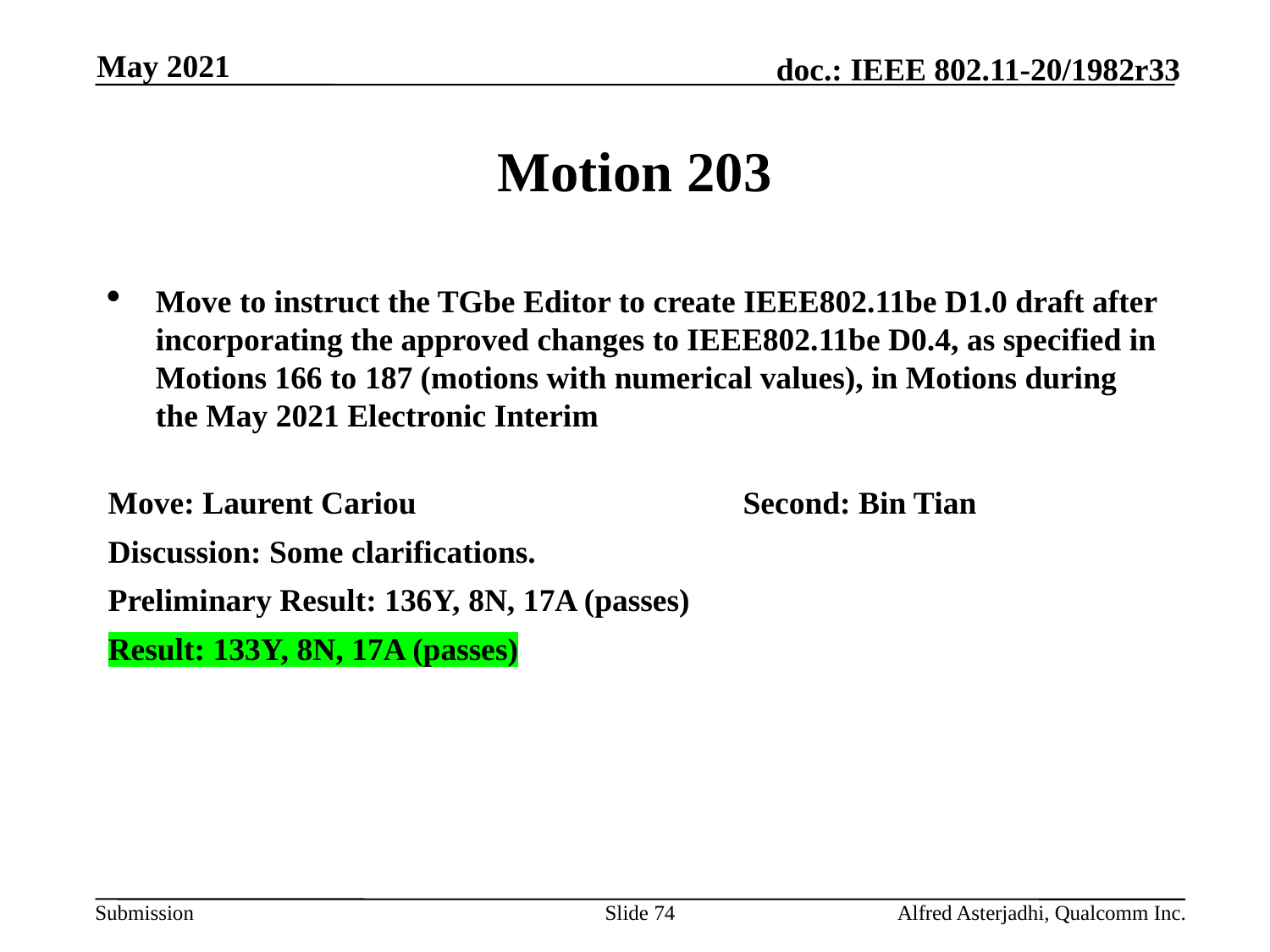

May 2021
# Motion 203
Move to instruct the TGbe Editor to create IEEE802.11be D1.0 draft after incorporating the approved changes to IEEE802.11be D0.4, as specified in Motions 166 to 187 (motions with numerical values), in Motions during the May 2021 Electronic Interim

Move: Laurent Cariou			Second: Bin Tian
Discussion: Some clarifications.
Preliminary Result: 136Y, 8N, 17A (passes)
Result: 133Y, 8N, 17A (passes)

Slide 74
Alfred Asterjadhi, Qualcomm Inc.